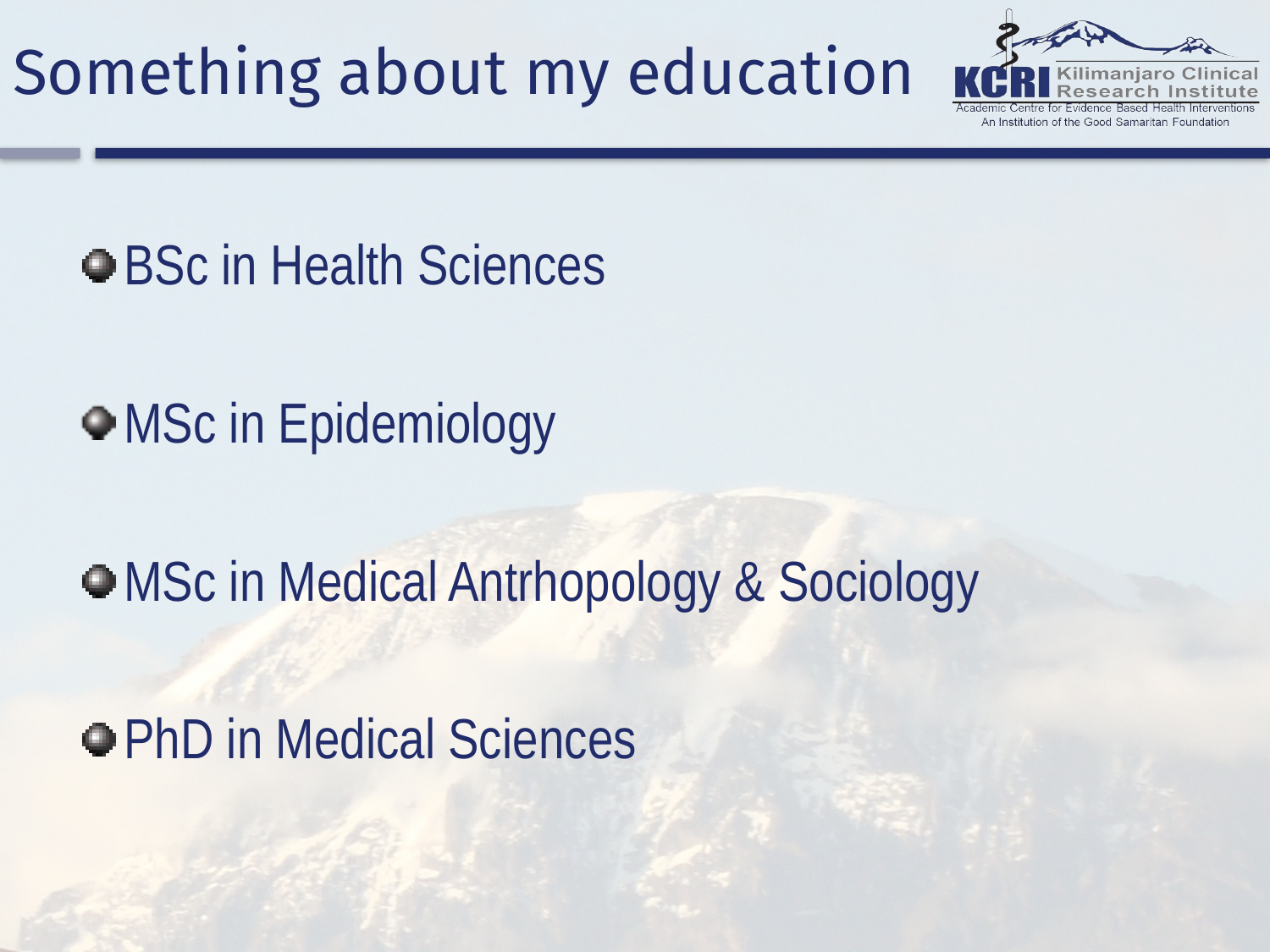

# Something about my education
BSc in Health Sciences

MSc in Epidemiology

MSc in Medical Antrhopology & Sociology

PhD in Medical Sciences